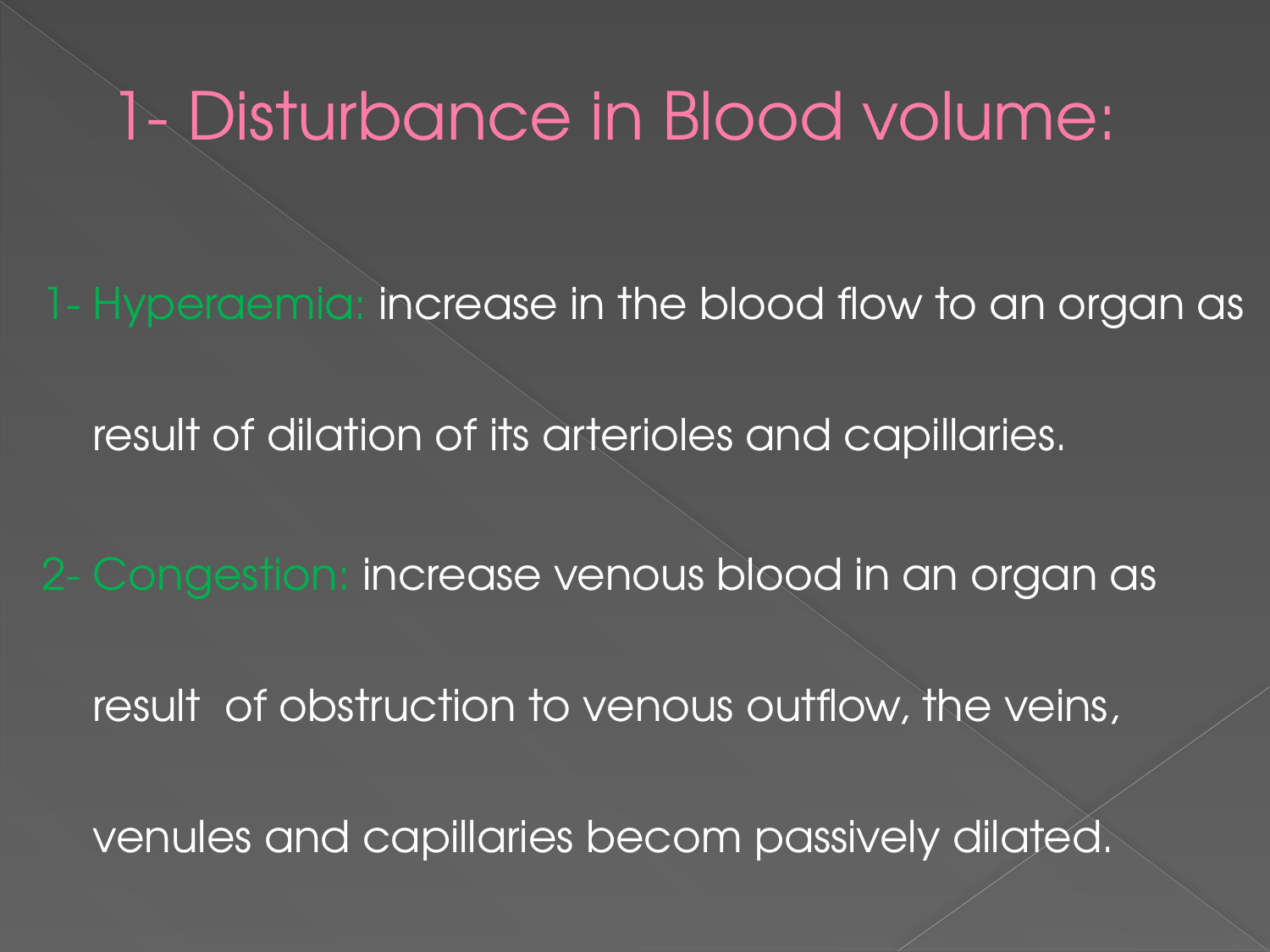

# 1- Disturbance in Blood volume:
1- Hyperaemia: increase in the blood flow to an organ as result of dilation of its arterioles and capillaries.
2- Congestion: increase venous blood in an organ as result  of obstruction to venous outflow, the veins, venules and capillaries becom passively dilated.